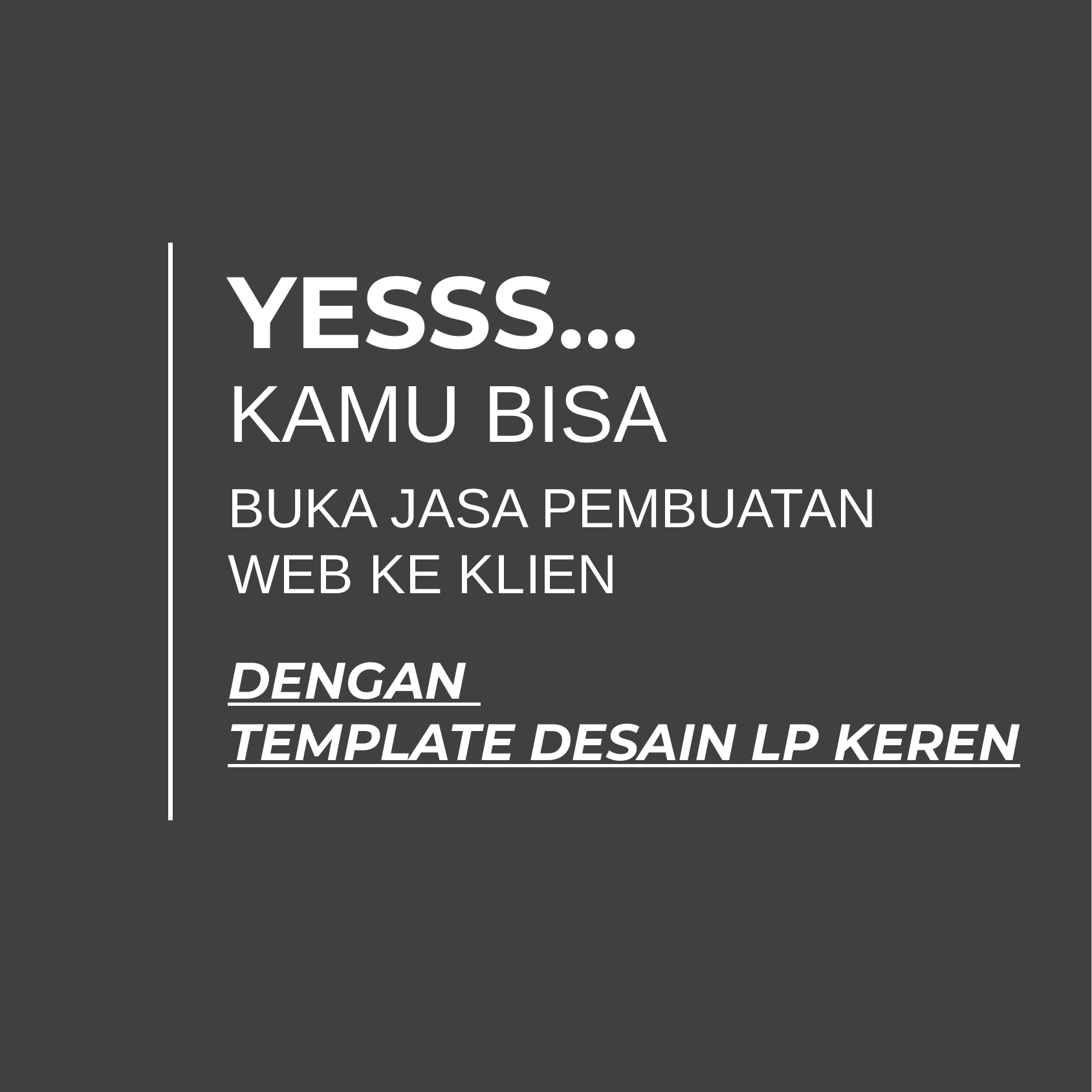

YESSS…
KAMU BISA
BUKA JASA PEMBUATAN
WEB KE KLIEN
DENGAN
TEMPLATE DESAIN LP KEREN